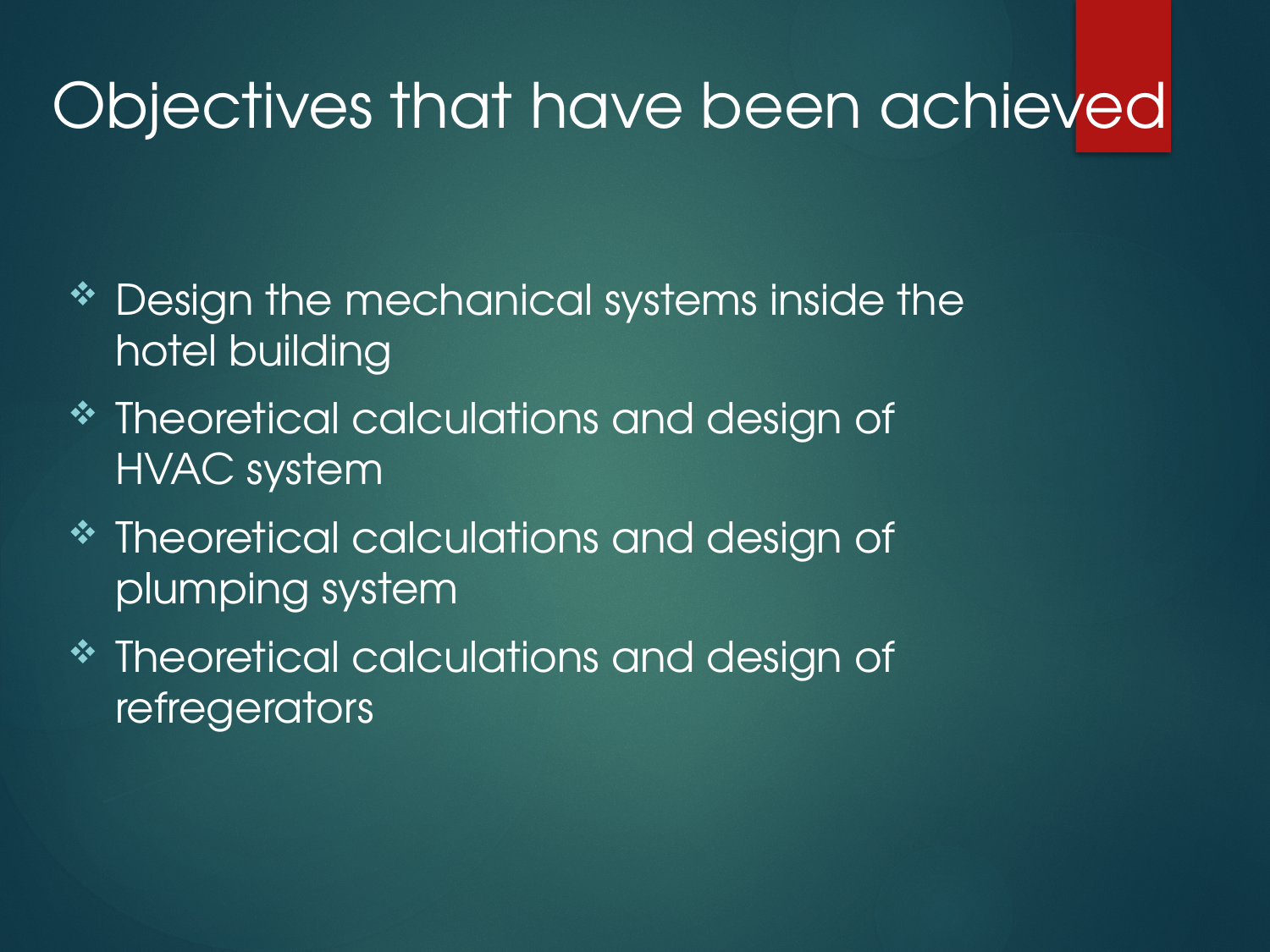

# Objectives that have been achieved
Design the mechanical systems inside the hotel building
Theoretical calculations and design of HVAC system
Theoretical calculations and design of plumping system
Theoretical calculations and design of refregerators